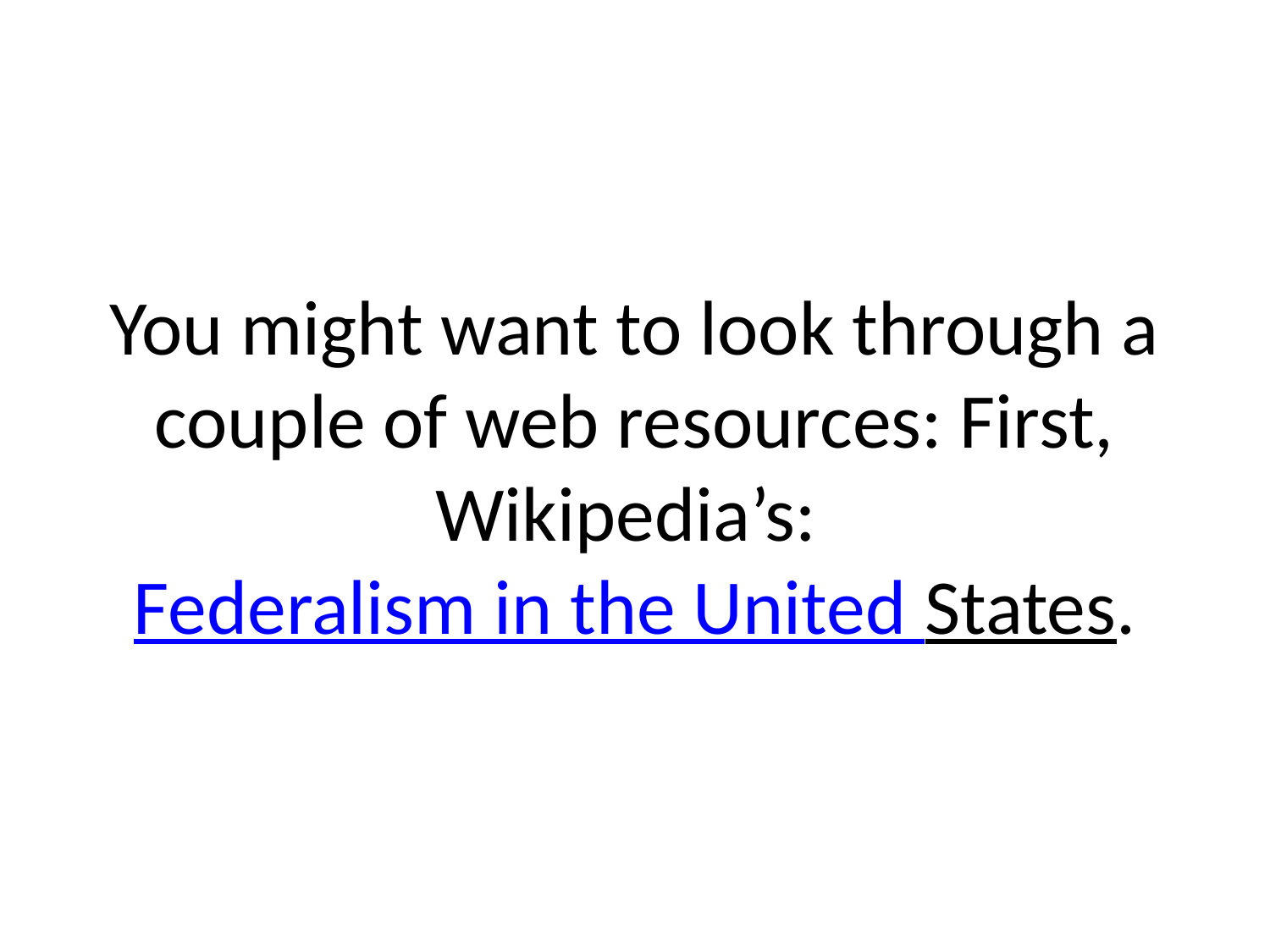

# You might want to look through a couple of web resources: First, Wikipedia’s: Federalism in the United States.